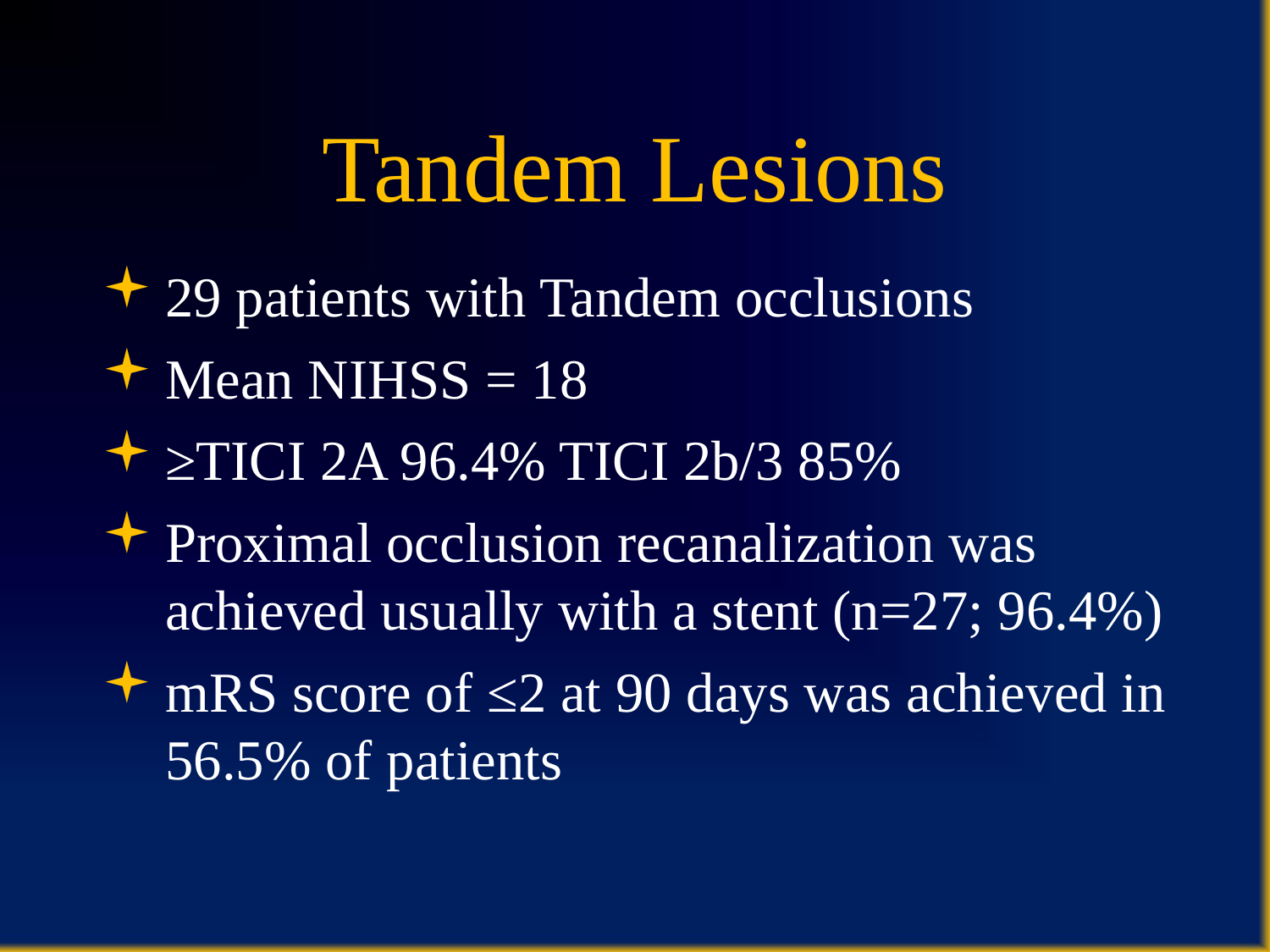

# Tandem Lesions
29 patients with Tandem occlusions
Mean NIHSS = 18
≥TICI 2A 96.4% TICI 2b/3 85%
Proximal occlusion recanalization was achieved usually with a stent (n=27; 96.4%)
mRS score of ≤2 at 90 days was achieved in 56.5% of patients